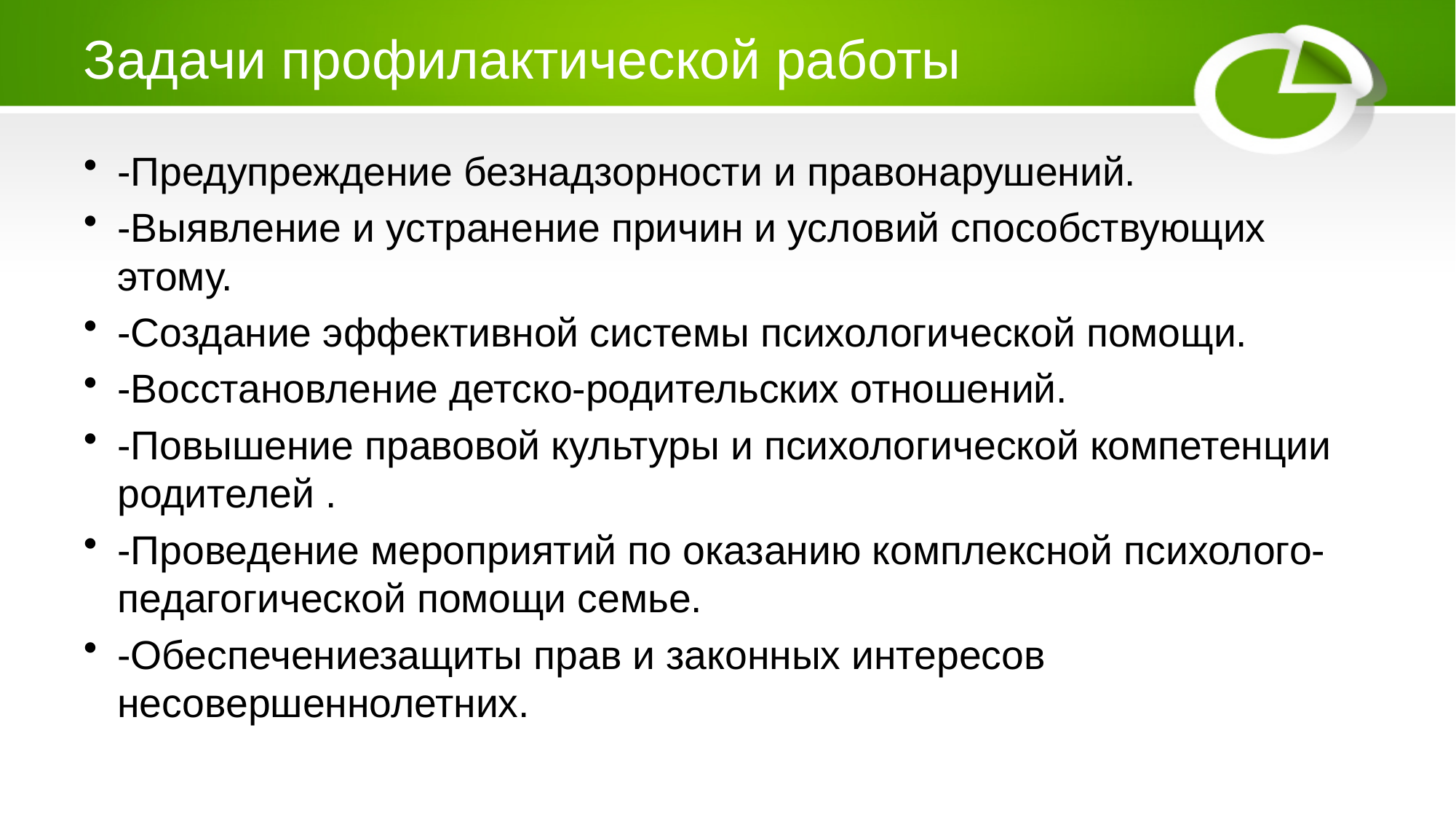

# Задачи профилактической работы
-Предупреждение безнадзорности и правонарушений.
-Выявление и устранение причин и условий способствующих этому.
-Создание эффективной системы психологической помощи.
-Восстановление детско-родительских отношений.
-Повышение правовой культуры и психологической компетенции родителей .
-Проведение мероприятий по оказанию комплексной психолого-педагогической помощи семье.
-Обеспечениезащиты прав и законных интересов несовершеннолетних.